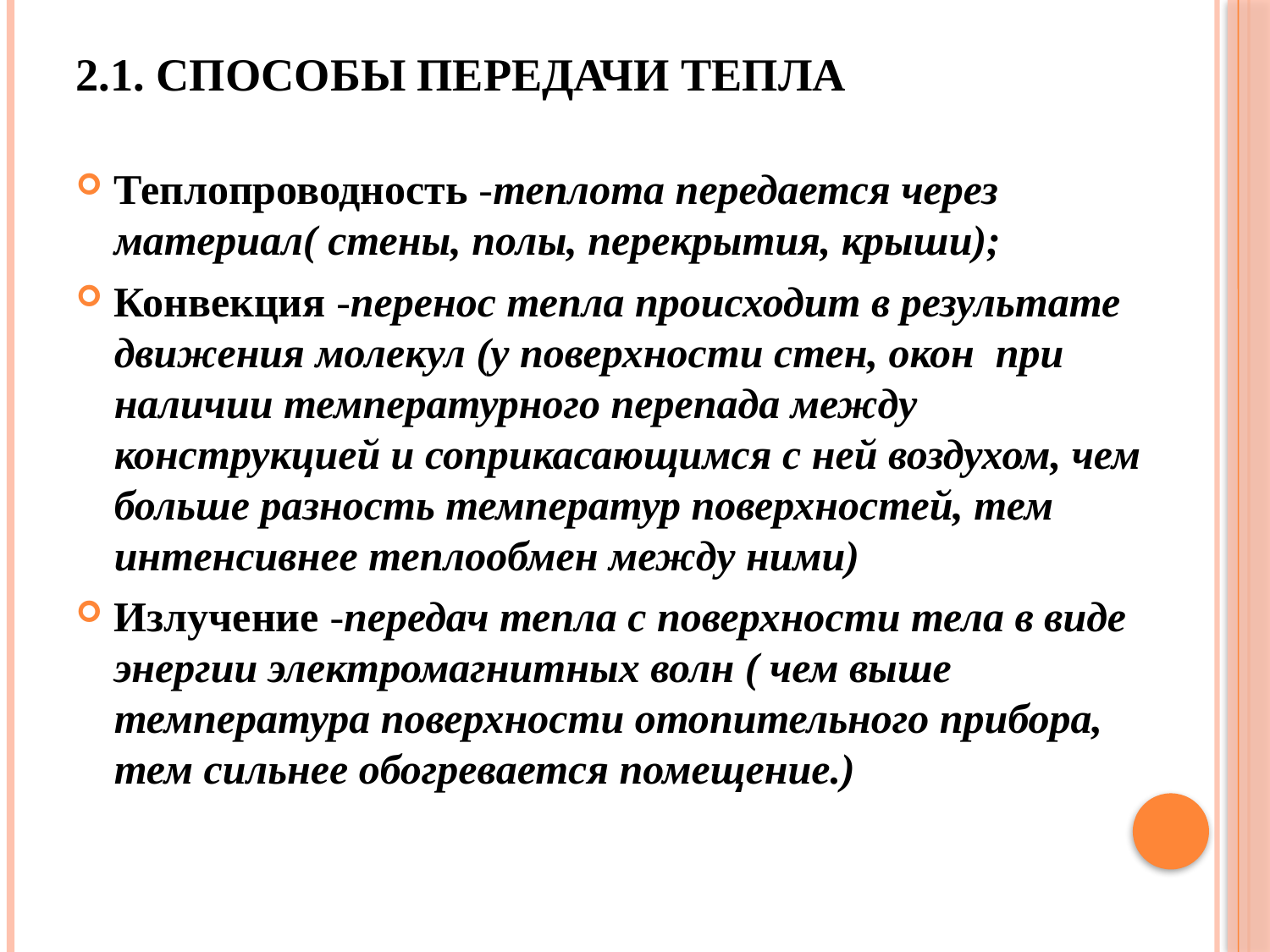

# 2.1. Способы передачи тепла
Теплопроводность -теплота передается через материал( стены, полы, перекрытия, крыши);
Конвекция -перенос тепла происходит в результате движения молекул (у поверхности стен, окон  при наличии температурного перепада между конструкцией и соприкасающимся с ней воздухом, чем больше разность температур поверхностей, тем интенсивнее теплообмен между ними)
Излучение -передач тепла с поверхности тела в виде энергии электромагнитных волн ( чем выше температура поверхности отопительного прибора, тем сильнее обогревается помещение.)